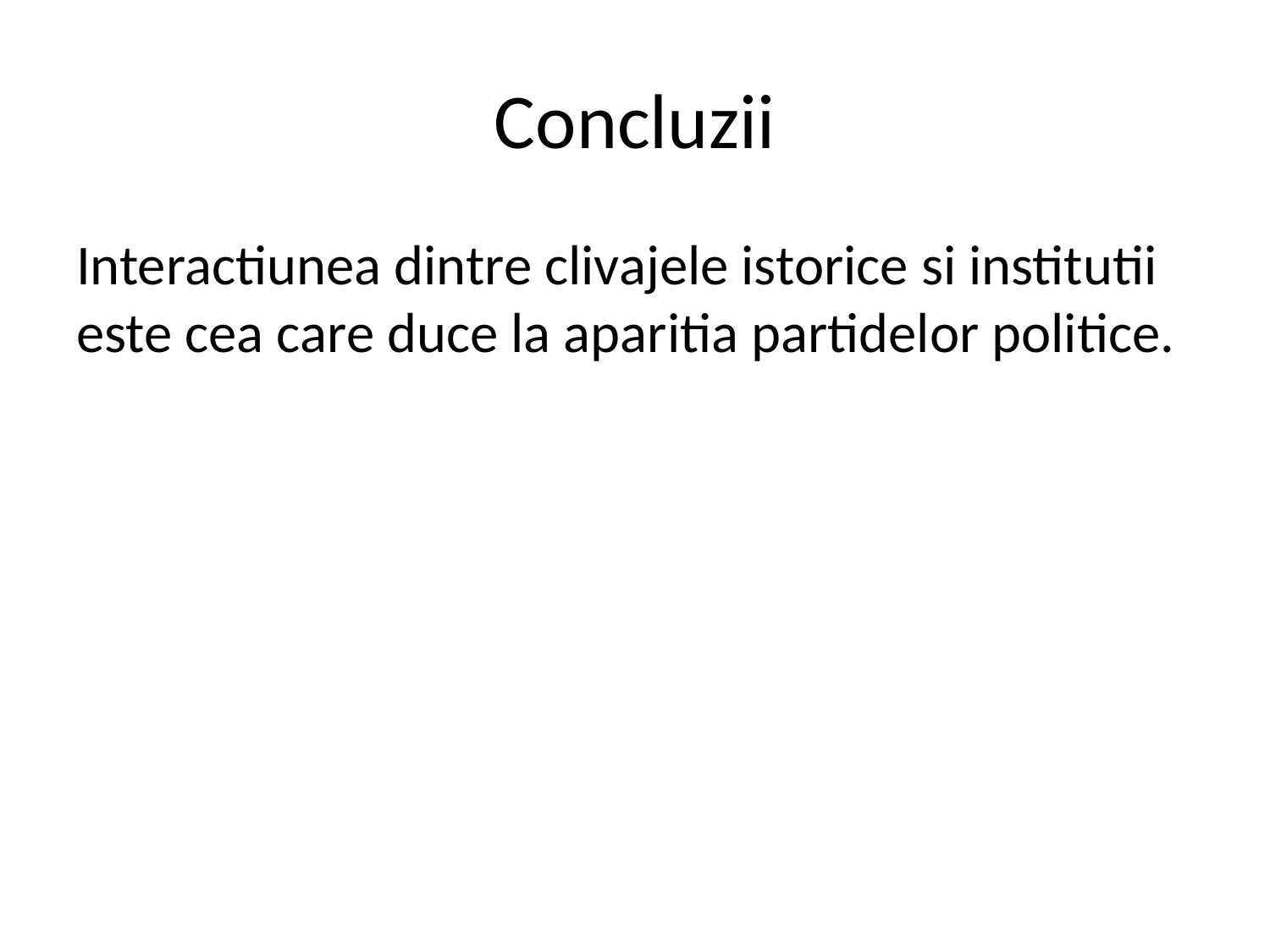

# Concluzii
Interactiunea dintre clivajele istorice si institutii este cea care duce la aparitia partidelor politice.